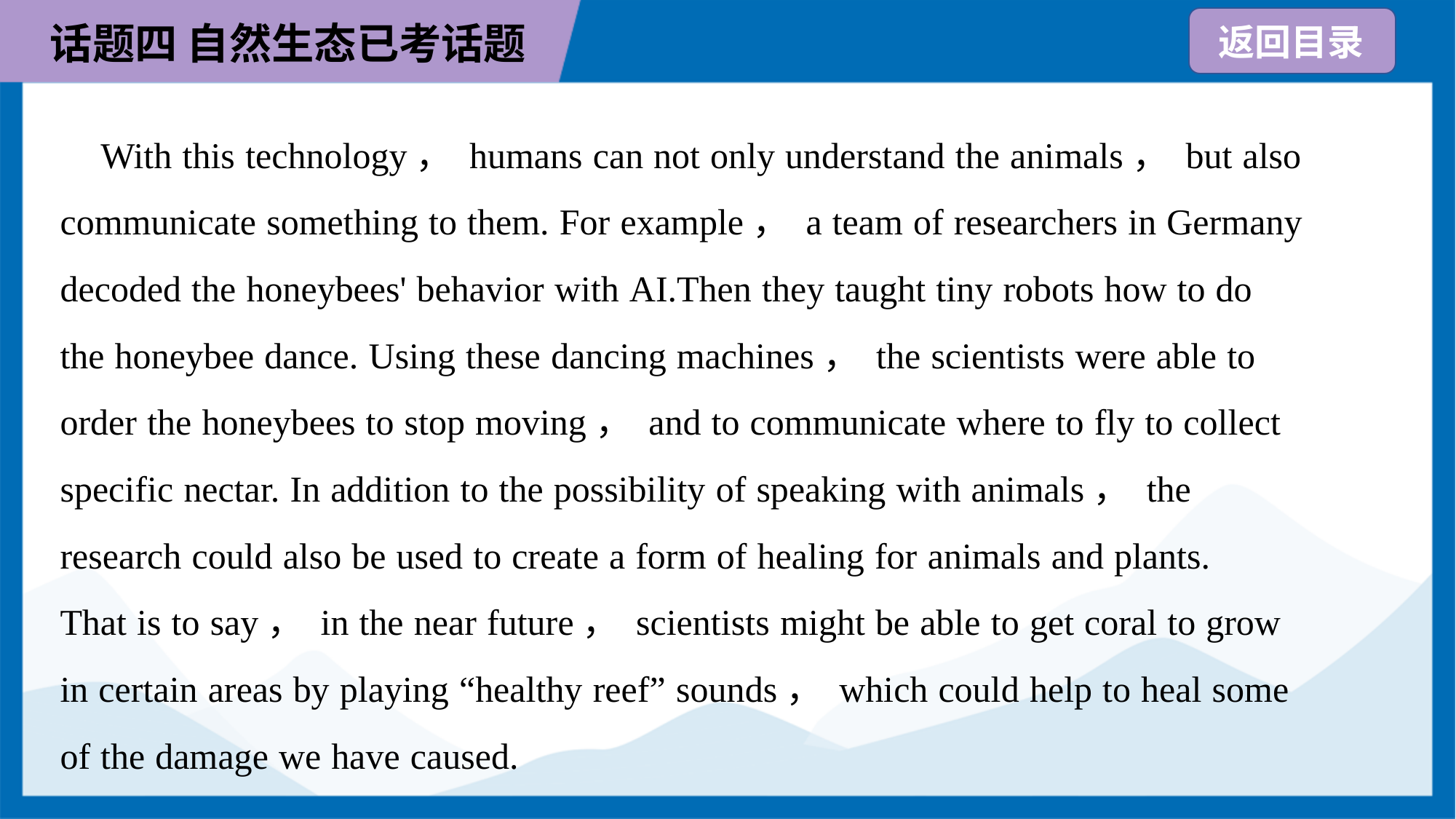

With this technology， humans can not only understand the animals， but also
communicate something to them. For example， a team of researchers in Germany
decoded the honeybees' behavior with AI.Then they taught tiny robots how to do
the honeybee dance. Using these dancing machines， the scientists were able to
order the honeybees to stop moving， and to communicate where to fly to collect
specific nectar. In addition to the possibility of speaking with animals， the
research could also be used to create a form of healing for animals and plants.
That is to say， in the near future， scientists might be able to get coral to grow
in certain areas by playing “healthy reef” sounds， which could help to heal some
of the damage we have caused.